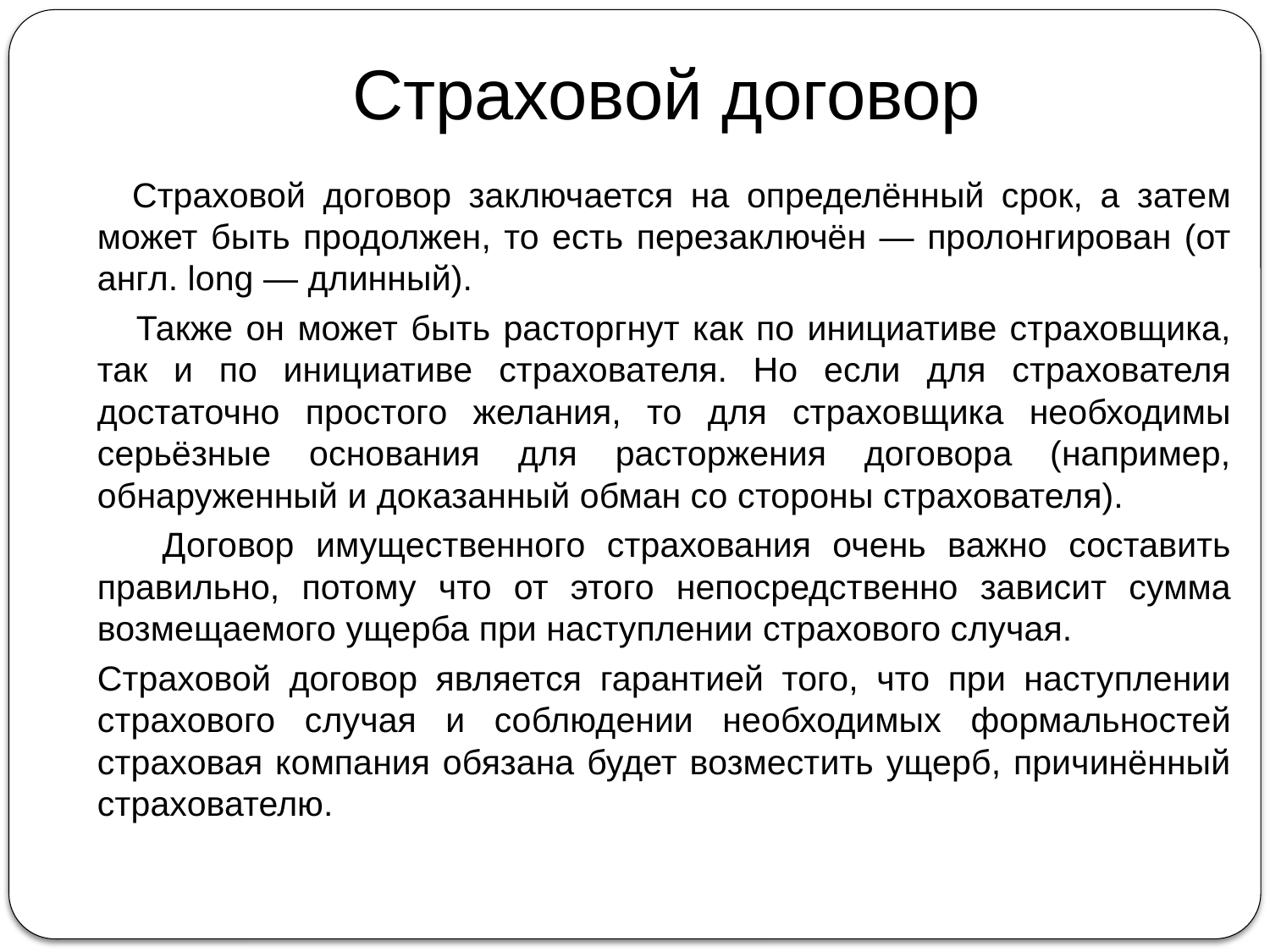

# Страховой договор
  Страховой договор заключается на определённый срок, а затем может быть продолжен, то есть перезаключён — пролонгирован (от англ. long — длинный).
   Также он может быть расторгнут как по инициативе страховщика, так и по инициативе страхователя. Но если для страхователя достаточно простого желания, то для страховщика необходимы серьёзные основания для расторжения договора (например, обнаруженный и доказанный обман со стороны страхователя).
   Договор имущественного страхования очень важно составить правильно, потому что от этого непосредственно зависит сумма возмещаемого ущерба при наступлении страхового случая.
Страховой договор является гарантией того, что при наступлении страхового случая и соблюдении необходимых формальностей страховая компания обязана будет возместить ущерб, причинённый страхователю.